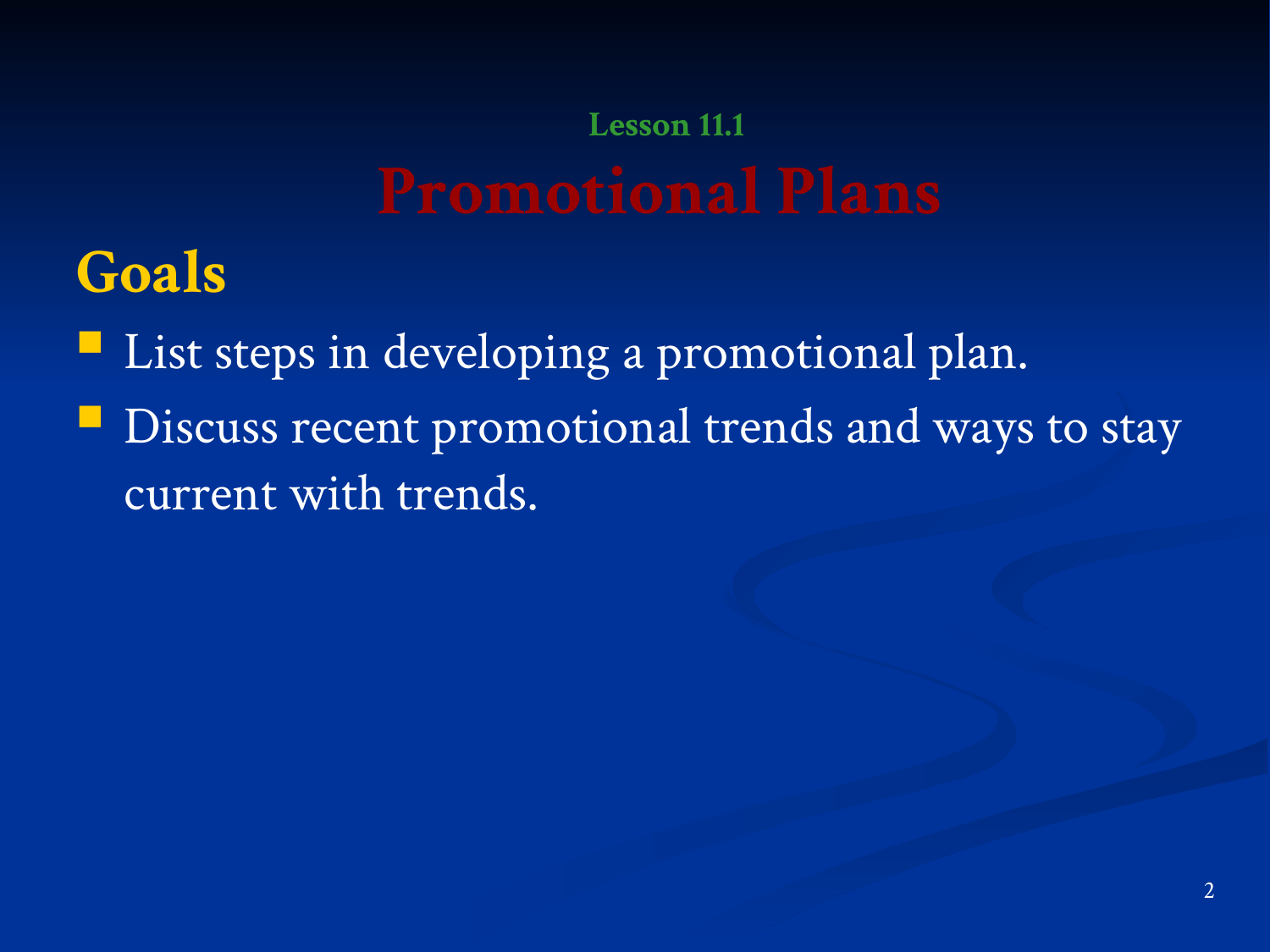

Goals
List steps in developing a promotional plan.
Discuss recent promotional trends and ways to stay current with trends.
Lesson 11.1
Promotional Plans
2